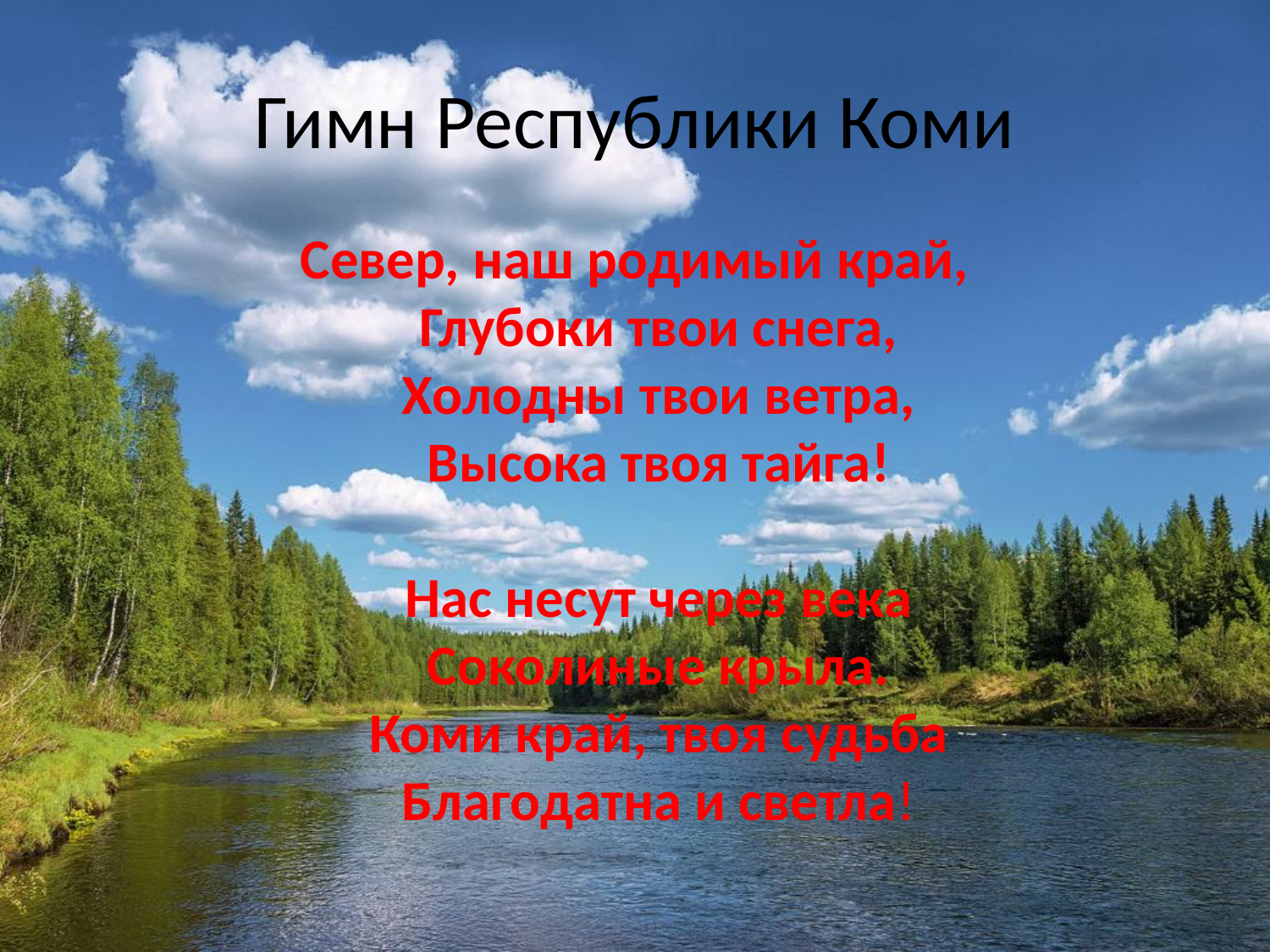

# Гимн Республики Коми
Север, наш родимый край,
Глубоки твои снега,
Холодны твои ветра,
Высока твоя тайга!
Нас несут через века
Соколиные крыла.
Коми край, твоя судьба
Благодатна и светла!